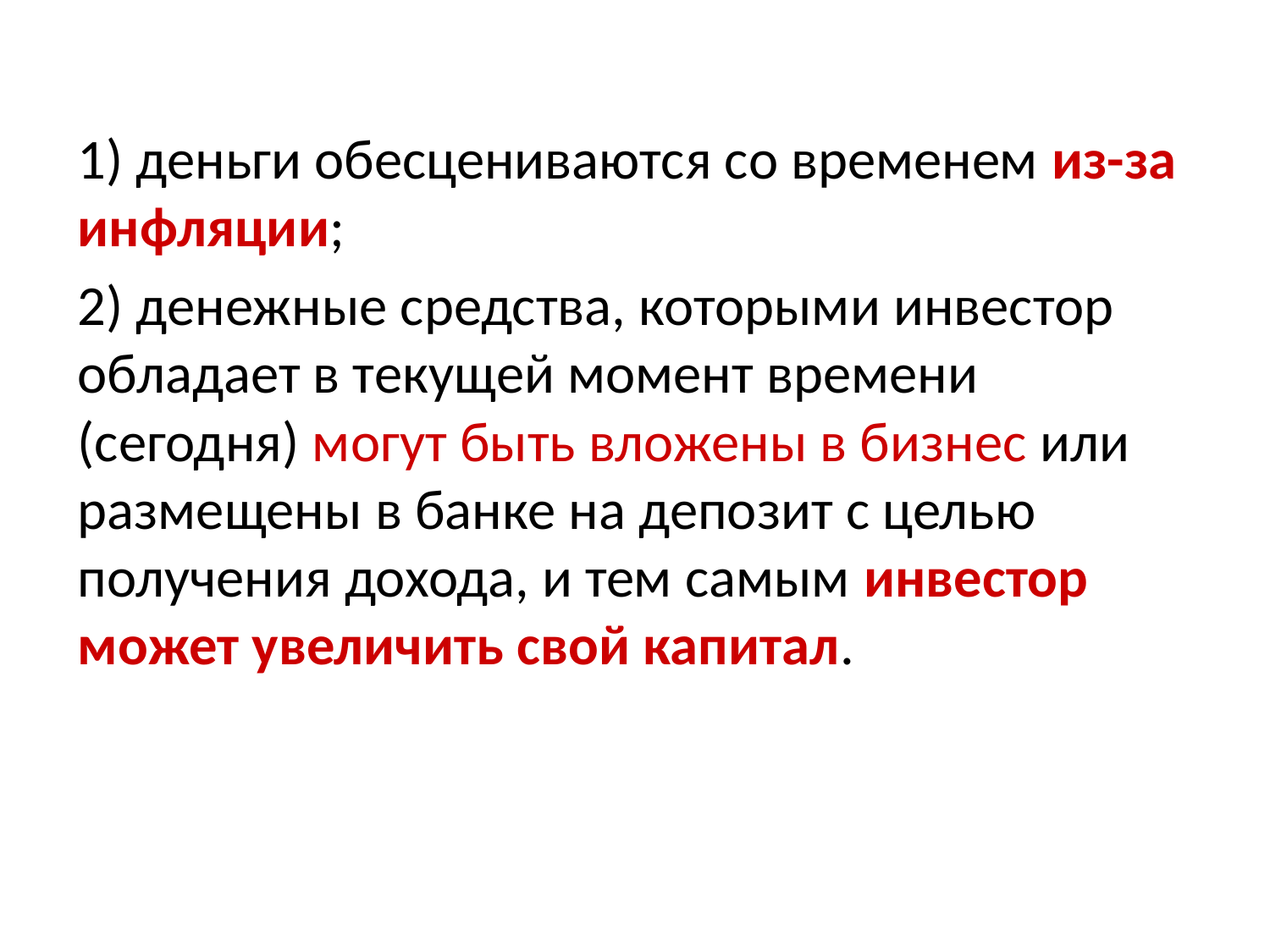

1) деньги обесцениваются со временем из-за инфляции;
2) денежные средства, которыми инвестор обладает в текущей момент времени (сегодня) могут быть вложены в бизнес или размещены в банке на депозит с целью получения дохода, и тем самым инвестор может увеличить свой капитал.